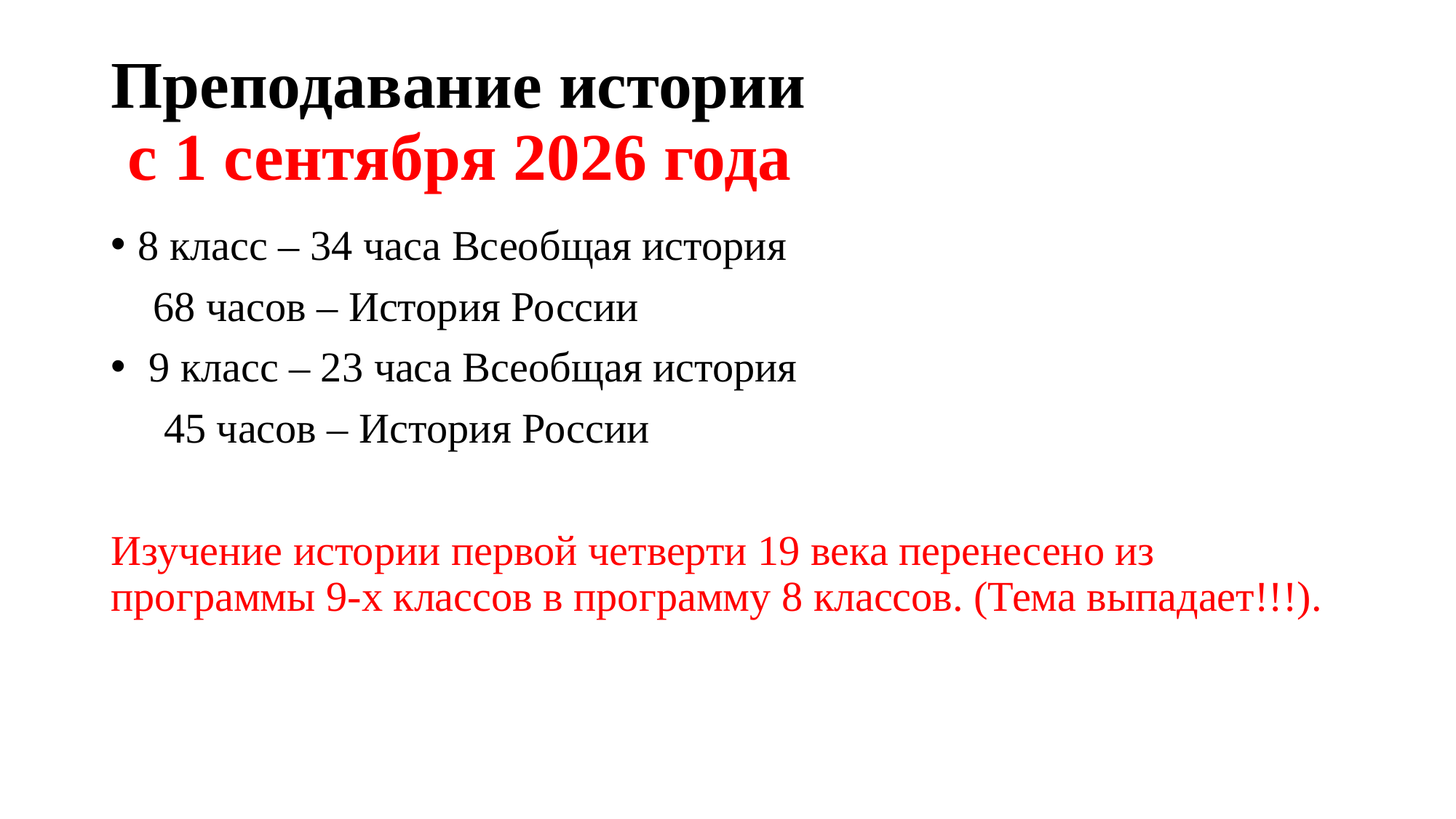

# Преподавание истории с 1 сентября 2026 года
8 класс – 34 часа Всеобщая история
    68 часов – История России
 9 класс – 23 часа Всеобщая история
     45 часов – История России

Изучение истории первой четверти 19 века перенесено из программы 9-х классов в программу 8 классов. (Тема выпадает!!!).